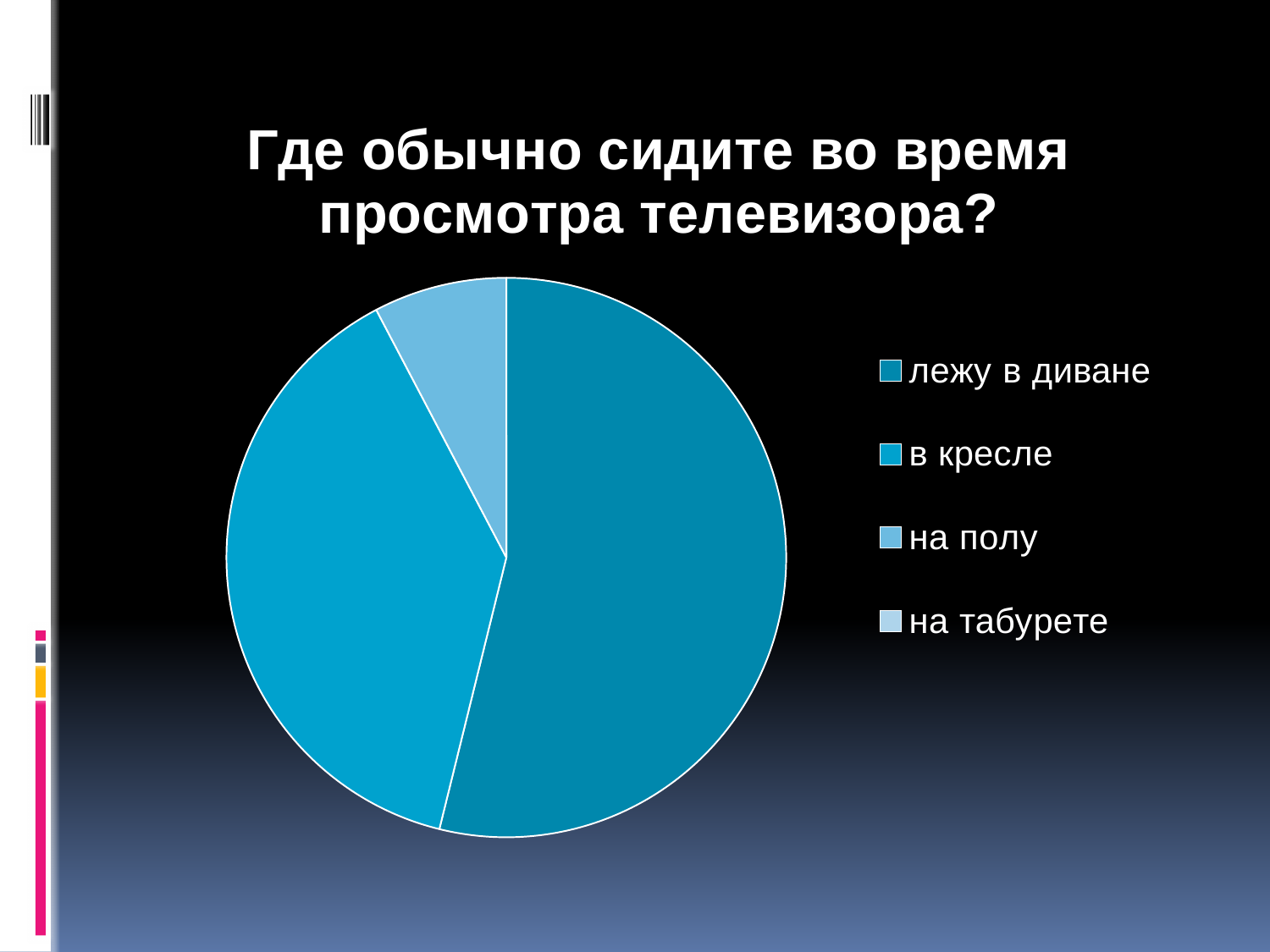

### Chart: Где обычно сидите во время просмотра телевизора?

| Category | Где обычно сидите во время просмотра телевизора? |
|---|---|
| лежу в диване | 7.0 |
| в кресле | 5.0 |
| на полу | 1.0 |
| на табурете | None |